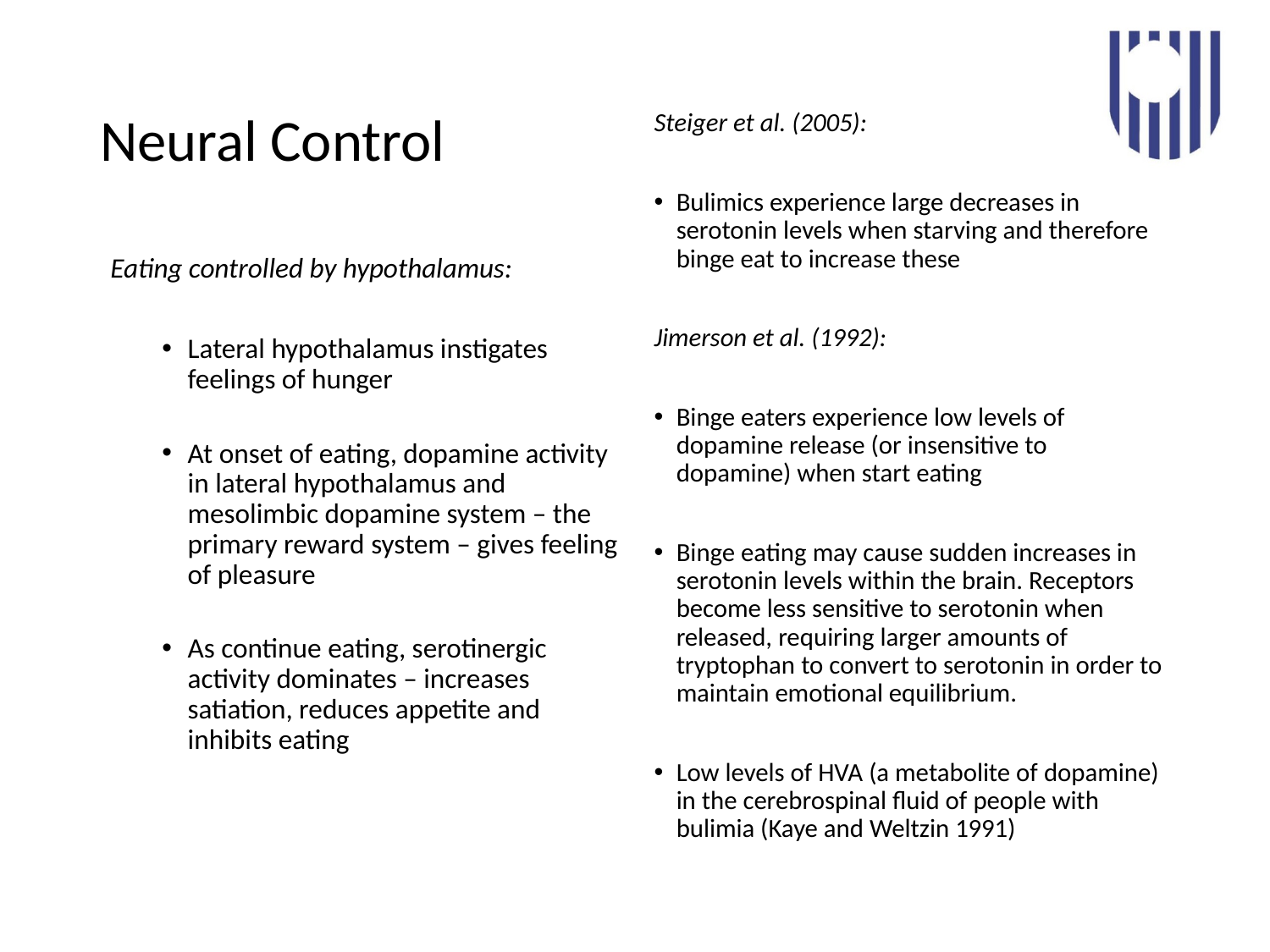

# Neural Control
Steiger et al. (2005):

Bulimics experience large decreases in serotonin levels when starving and therefore binge eat to increase these

Jimerson et al. (1992):

Binge eaters experience low levels of dopamine release (or insensitive to dopamine) when start eating

Binge eating may cause sudden increases in serotonin levels within the brain. Receptors become less sensitive to serotonin when released, requiring larger amounts of tryptophan to convert to serotonin in order to maintain emotional equilibrium.

Low levels of HVA (a metabolite of dopamine) in the cerebrospinal fluid of people with bulimia (Kaye and Weltzin 1991)
Eating controlled by hypothalamus:

Lateral hypothalamus instigates feelings of hunger

At onset of eating, dopamine activity in lateral hypothalamus and mesolimbic dopamine system – the primary reward system – gives feeling of pleasure

As continue eating, serotinergic activity dominates – increases satiation, reduces appetite and inhibits eating